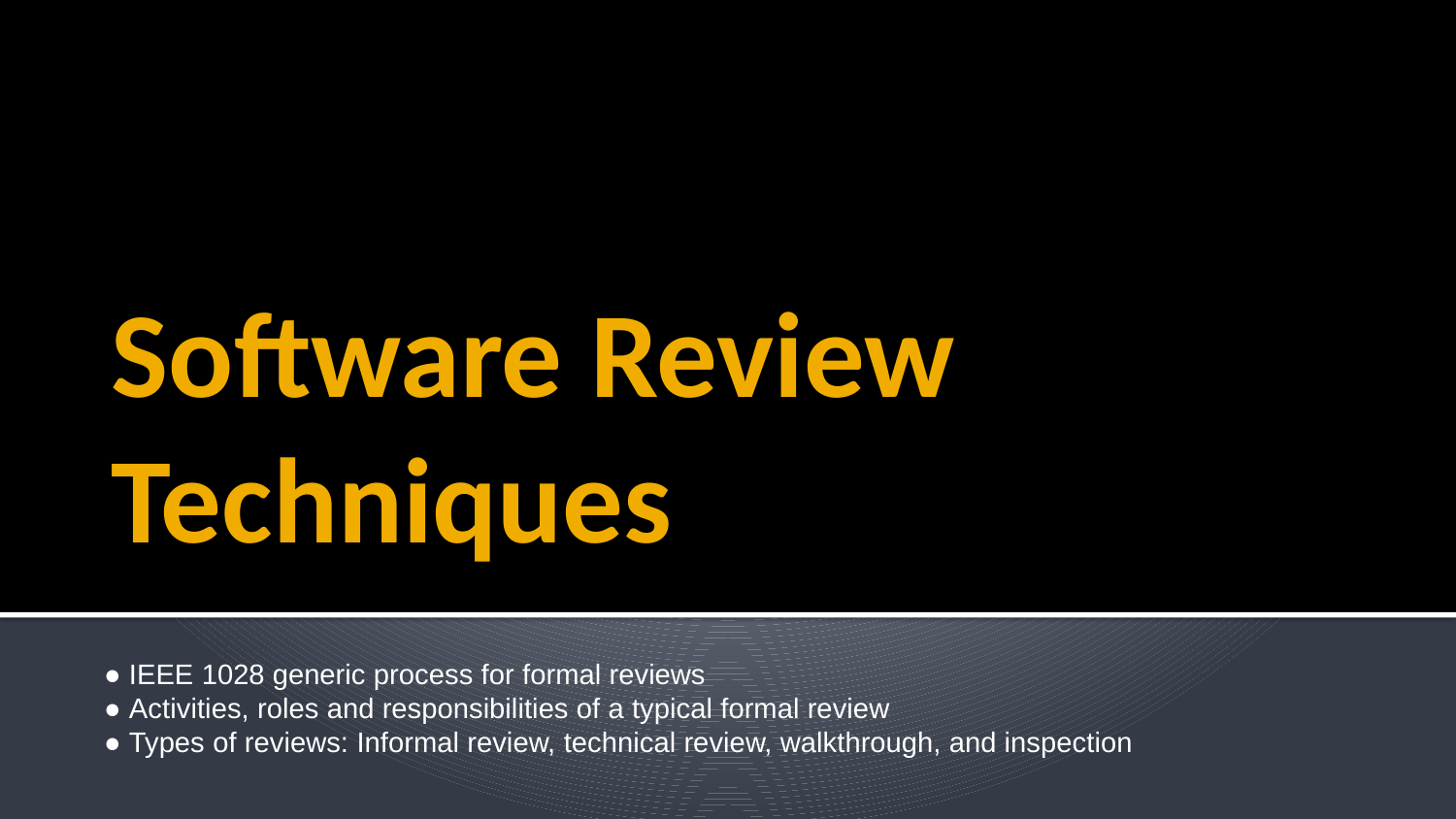

# Software Review Techniques
● IEEE 1028 generic process for formal reviews
● Activities, roles and responsibilities of a typical formal review
● Types of reviews: Informal review, technical review, walkthrough, and inspection